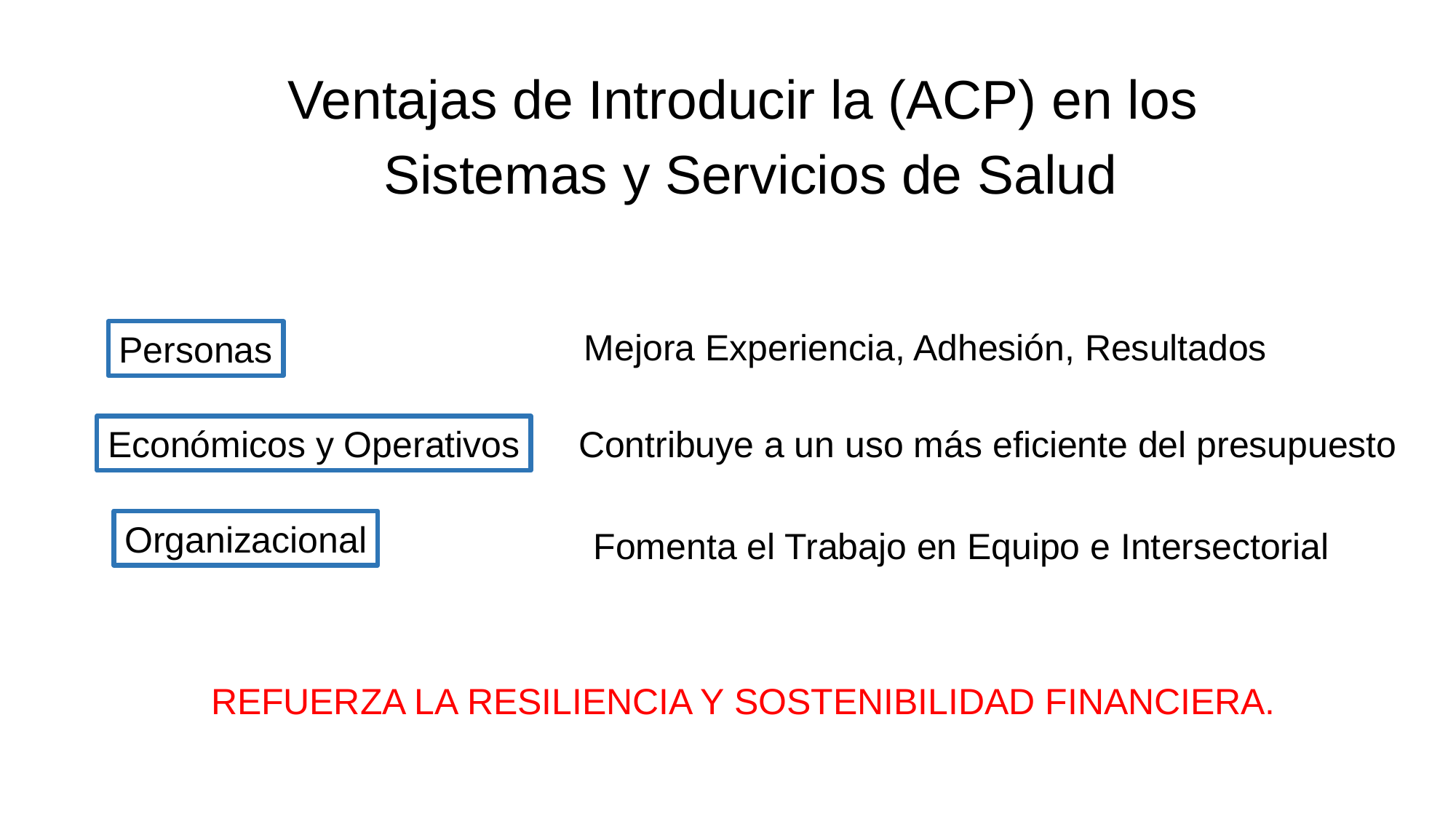

Ventajas de Introducir la (ACP) en los
 Sistemas y Servicios de Salud
Mejora Experiencia, Adhesión, Resultados
Personas
Económicos y Operativos
Contribuye a un uso más eficiente del presupuesto
Organizacional
Fomenta el Trabajo en Equipo e Intersectorial
REFUERZA LA RESILIENCIA Y SOSTENIBILIDAD FINANCIERA.